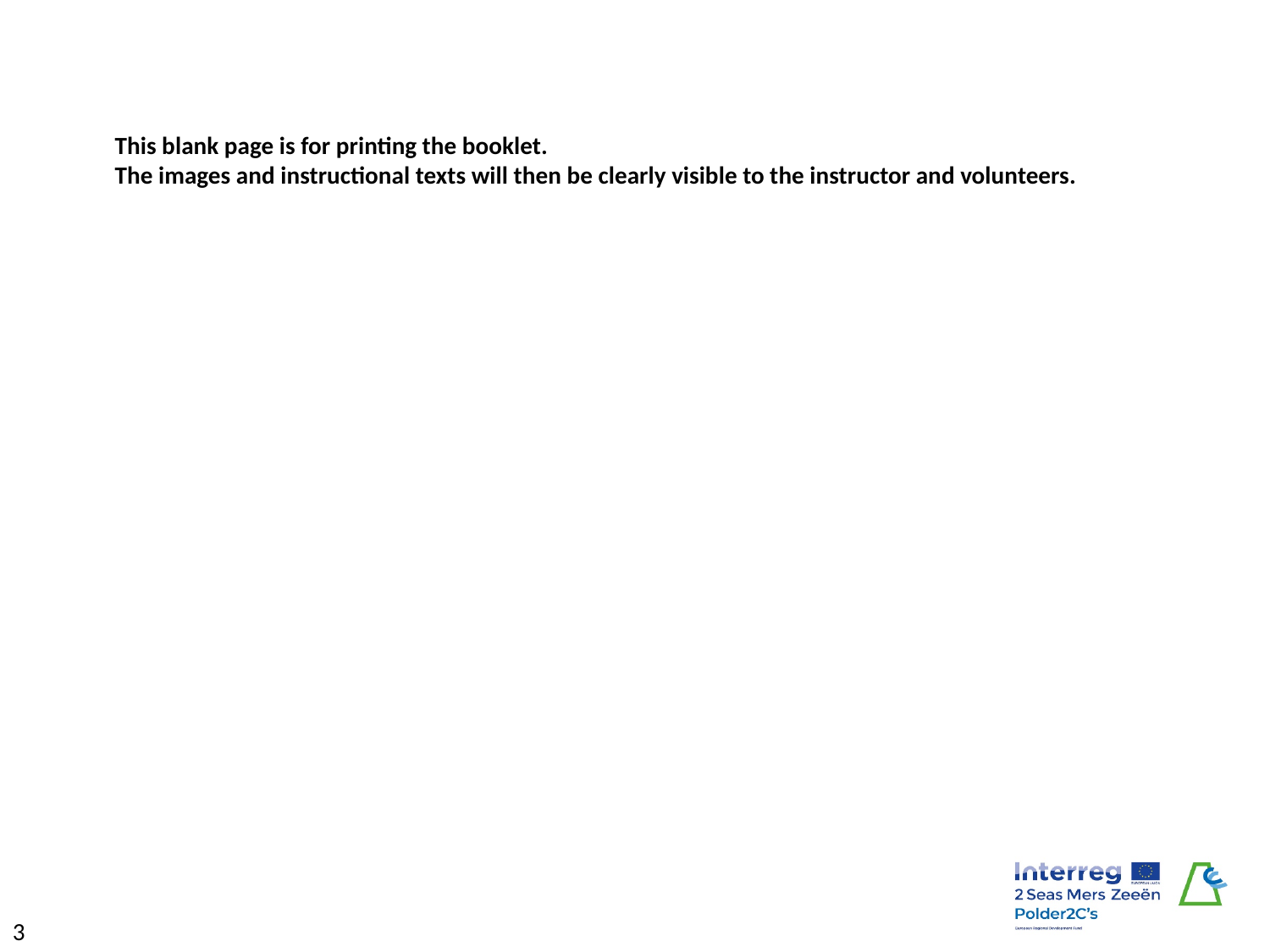

This blank page is for printing the booklet.
The images and instructional texts will then be clearly visible to the instructor and volunteers.
3